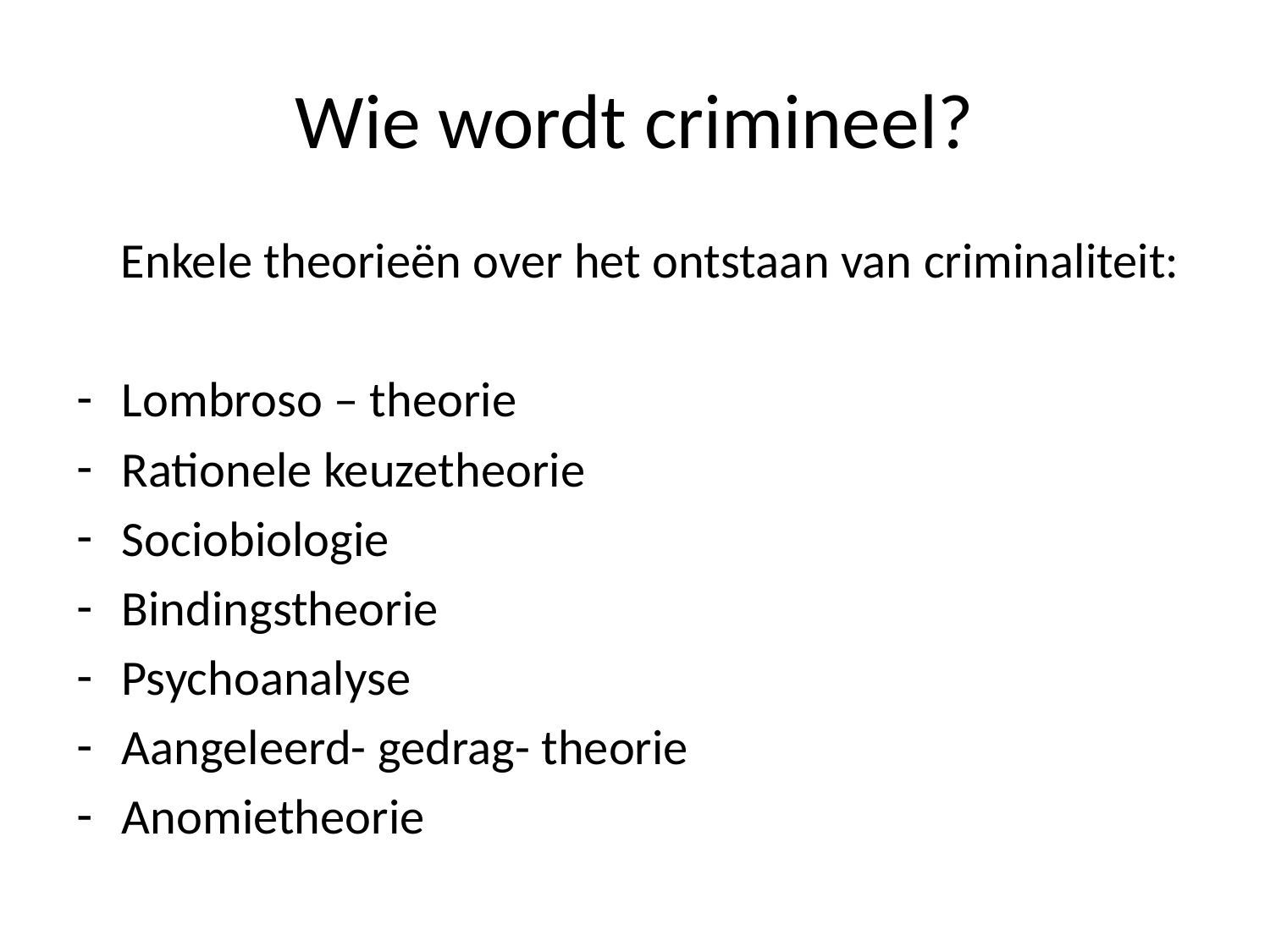

# Wie wordt crimineel?
    Enkele theorieën over het ontstaan van criminaliteit:

Lombroso – theorie
Rationele keuzetheorie
Sociobiologie
Bindingstheorie
Psychoanalyse
Aangeleerd- gedrag- theorie
Anomietheorie